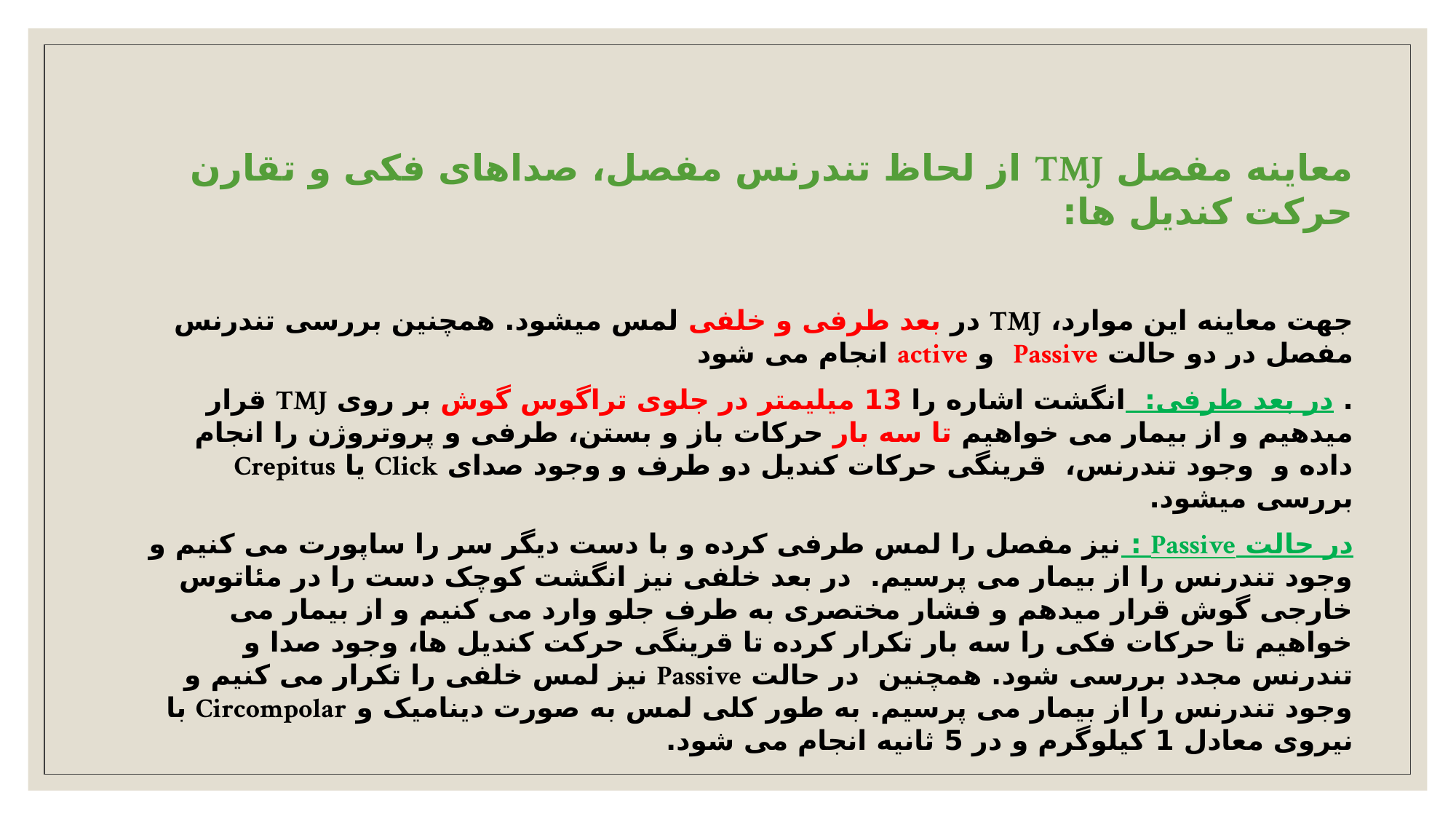

معاینه مفصل TMJ از لحاظ تندرنس مفصل، صداهای فکی و تقارن حرکت کندیل ها:

جهت معاینه این موارد، TMJ در بعد طرفی و خلفی لمس میشود. همچنین بررسی تندرنس  مفصل در دو حالت Passive  و active انجام می شود
. در بعد طرفی:  انگشت اشاره را 13 میلیمتر در جلوی تراگوس گوش بر روی TMJ قرار میدهیم و از بیمار می خواهیم تا سه بار حرکات باز و بستن، طرفی و پروتروژن را انجام داده و  وجود تندرنس،  قرینگی حرکات کندیل دو طرف و وجود صدای Click یا Crepitus بررسی میشود.
در حالت Passive : نیز مفصل را لمس طرفی کرده و با دست دیگر سر را ساپورت می کنیم و وجود تندرنس را از بیمار می پرسیم.  در بعد خلفی نیز انگشت کوچک دست را در مئاتوس خارجی گوش قرار میدهم و فشار مختصری به طرف جلو وارد می کنیم و از بیمار می خواهیم تا حرکات فکی را سه بار تکرار کرده تا قرینگی حرکت کندیل ها، وجود صدا و تندرنس مجدد بررسی شود. همچنین  در حالت Passive نیز لمس خلفی را تکرار می کنیم و وجود تندرنس را از بیمار می پرسیم. به طور کلی لمس به صورت دینامیک و Circompolar با نیروی معادل 1 کیلوگرم و در 5 ثانیه انجام می شود.